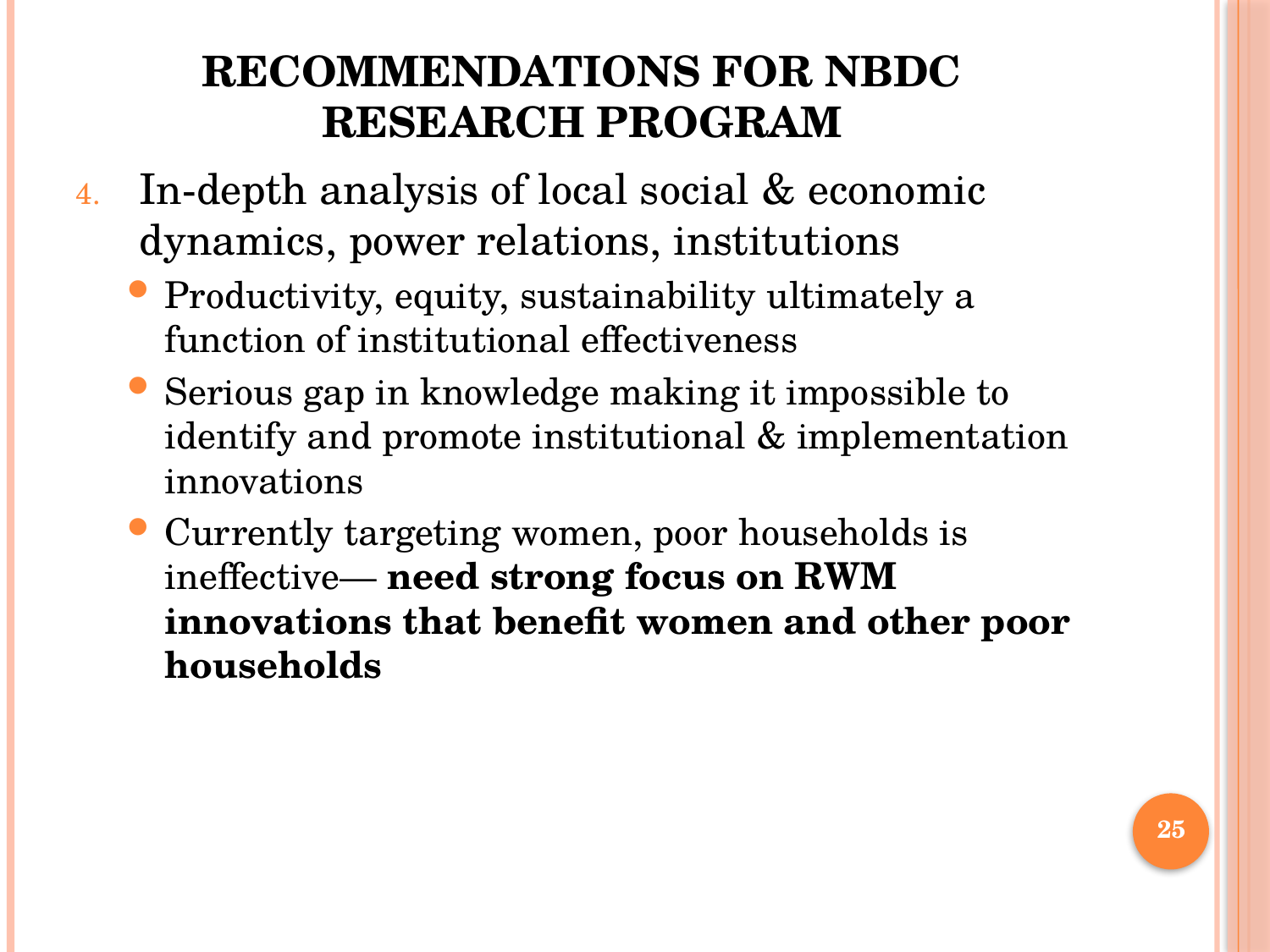

# Recommendations for NBDC research program
In-depth analysis of local social & economic dynamics, power relations, institutions
Productivity, equity, sustainability ultimately a function of institutional effectiveness
Serious gap in knowledge making it impossible to identify and promote institutional & implementation innovations
Currently targeting women, poor households is ineffective— need strong focus on RWM innovations that benefit women and other poor households

25